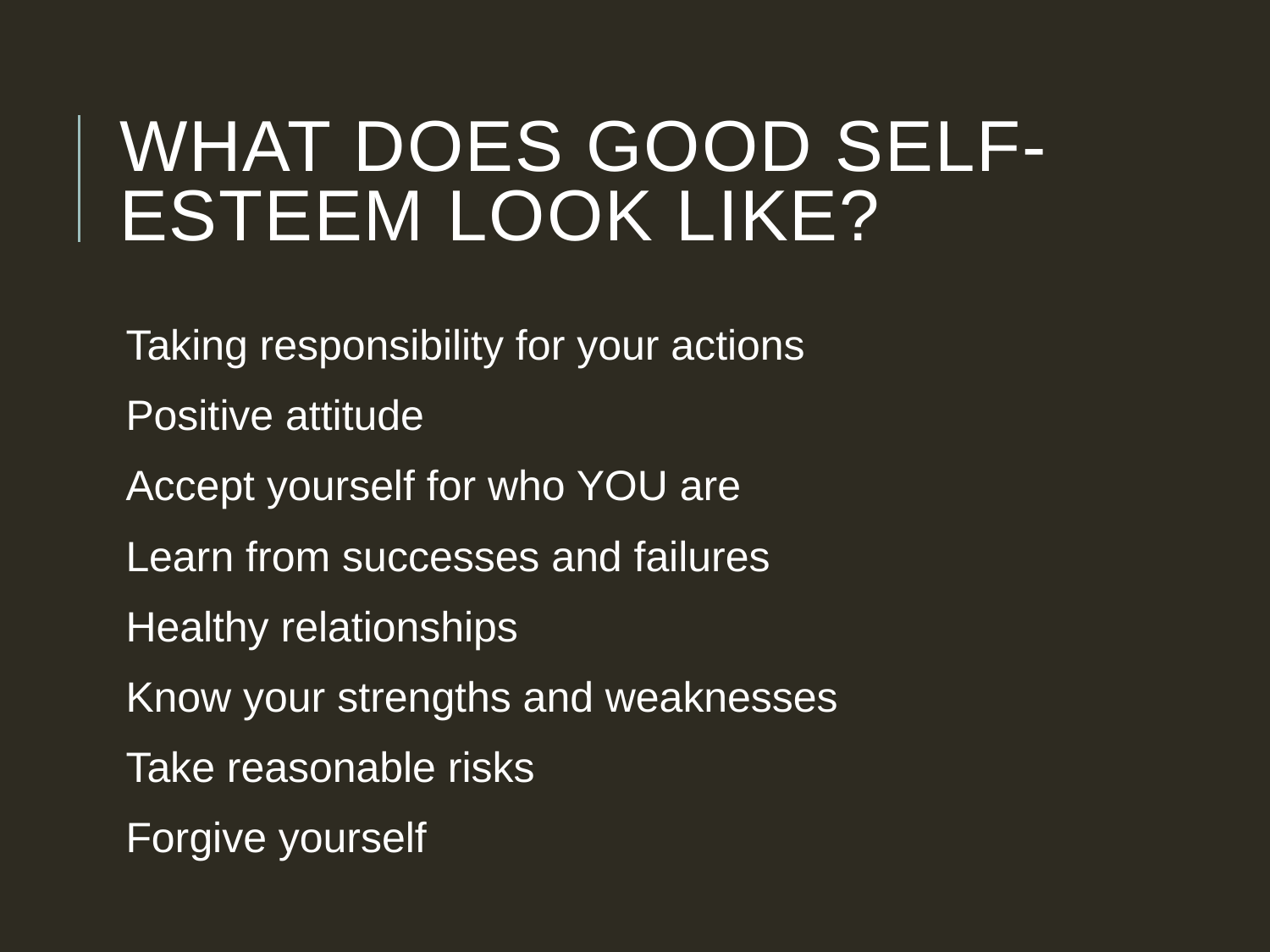

# What does good self-esteem look like?
Taking responsibility for your actions
Positive attitude
Accept yourself for who YOU are
Learn from successes and failures
Healthy relationships
Know your strengths and weaknesses
Take reasonable risks
Forgive yourself